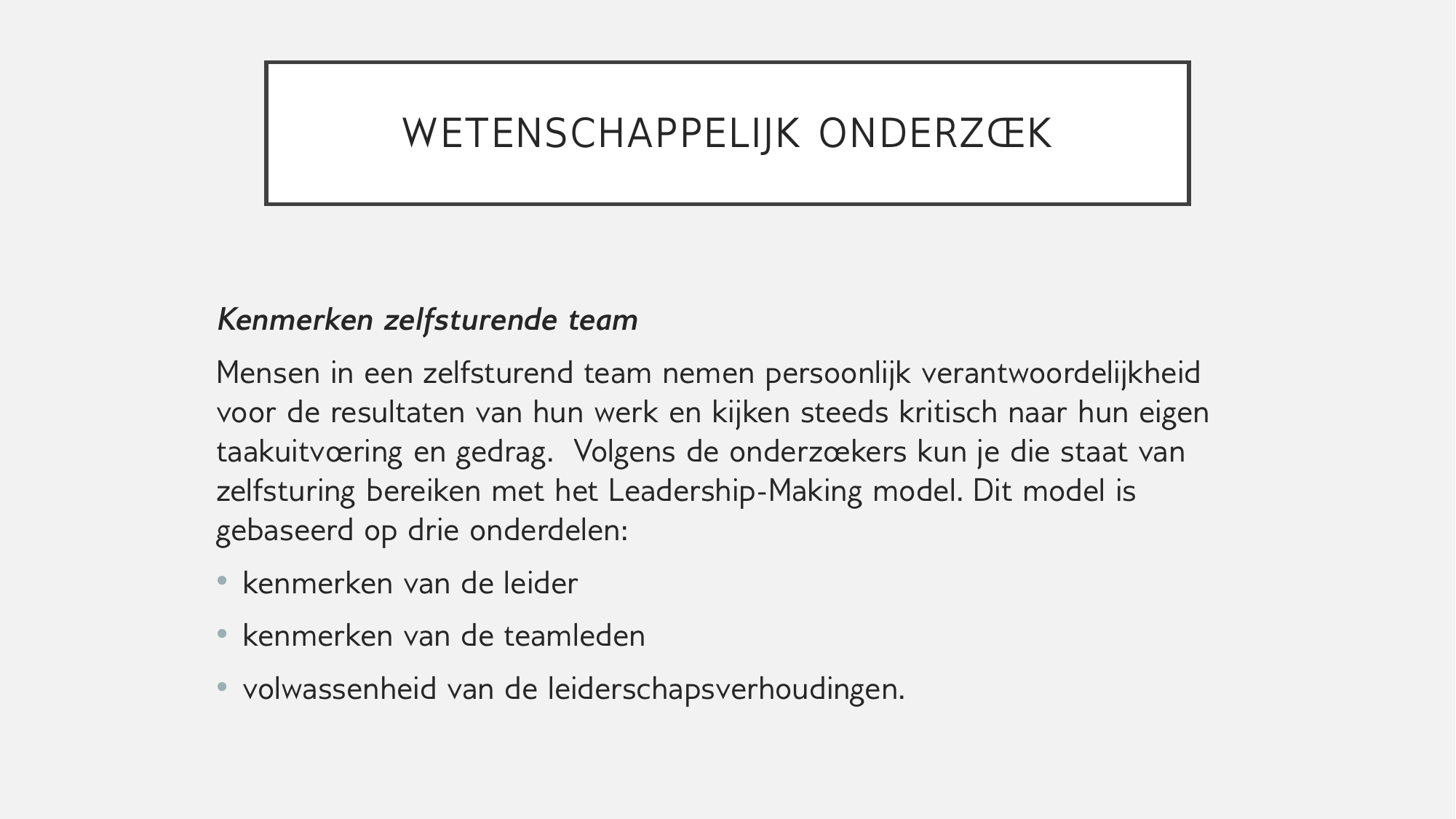

# Wetenschappelijk onderzoek
Kenmerken zelfsturende team
Mensen in een zelfsturend team nemen persoonlijk verantwoordelijkheid voor de resultaten van hun werk en kijken steeds kritisch naar hun eigen taakuitvoering en gedrag.  Volgens de onderzoekers kun je die staat van zelfsturing bereiken met het Leadership-Making model. Dit model is gebaseerd op drie onderdelen:
kenmerken van de leider
kenmerken van de teamleden
volwassenheid van de leiderschapsverhoudingen.